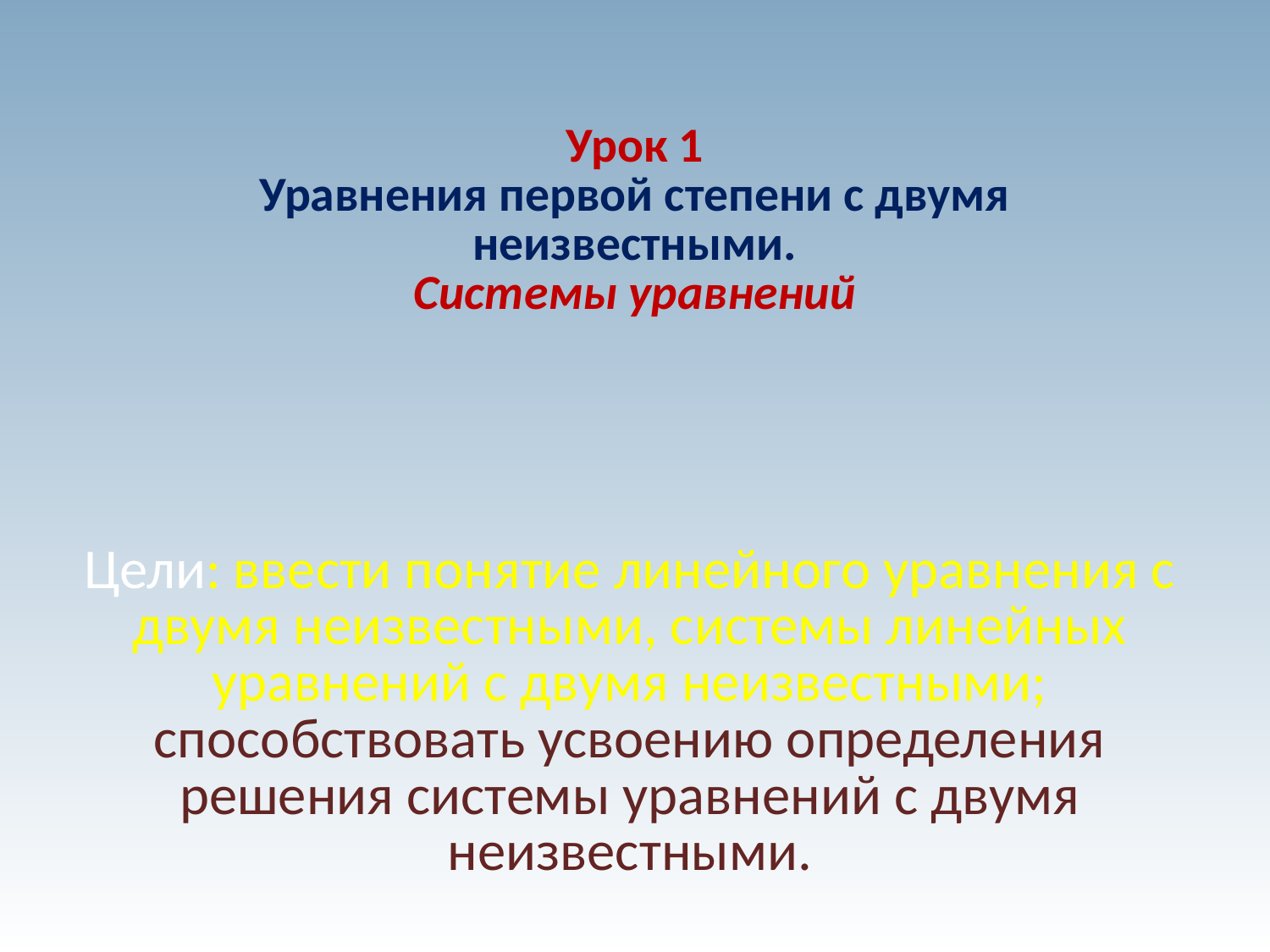

# Урок 1 Уравнения первой степени с двумя неизвестными. Системы уравнений
Цели: ввести понятие линейного уравнения с двумя неизвестными, системы линейных уравнений с двумя неизвестными; способствовать усвоению определения решения системы уравнений с двумя неизвестными.